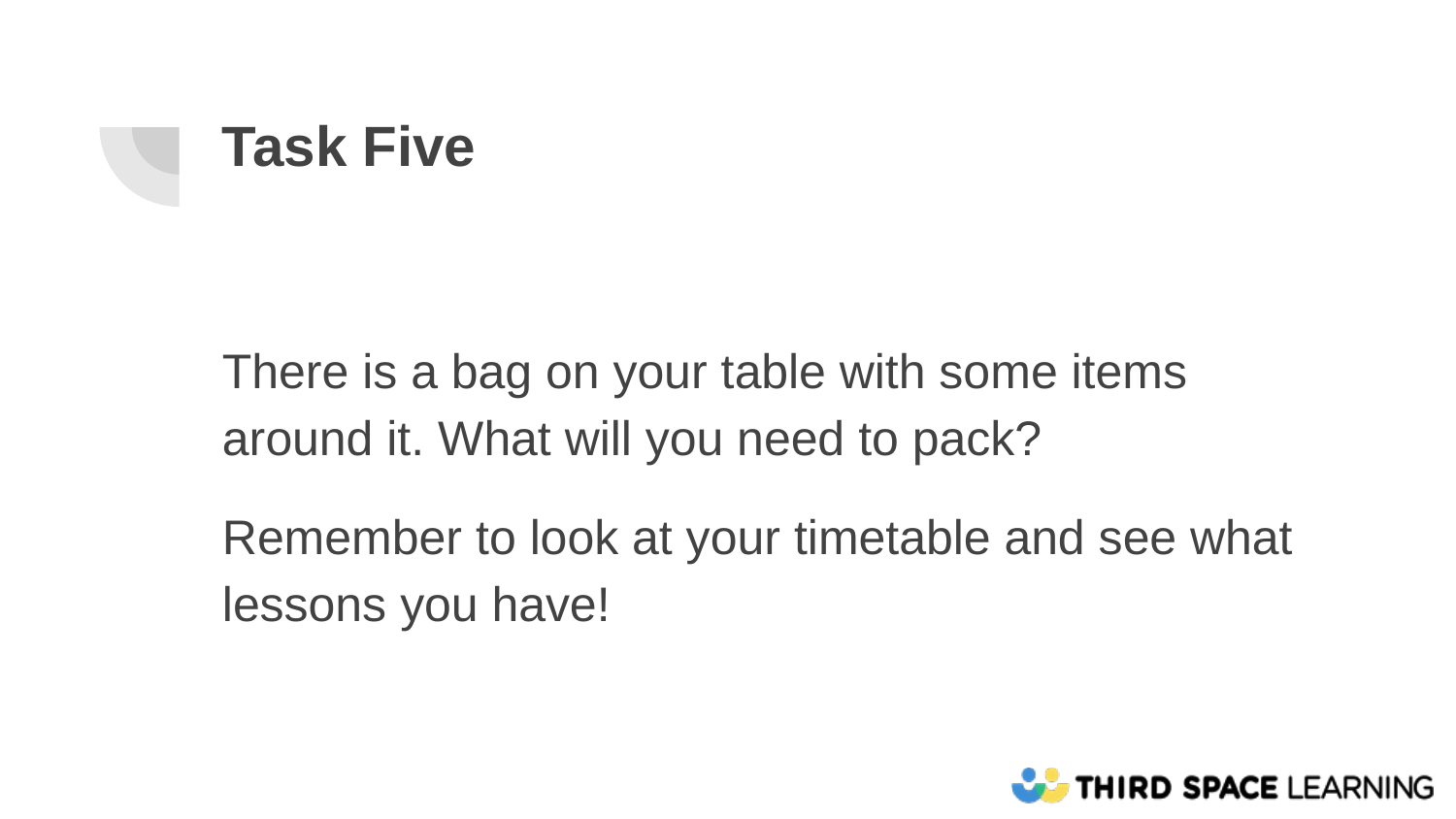

# Task Five
There is a bag on your table with some items around it. What will you need to pack?
Remember to look at your timetable and see what lessons you have!